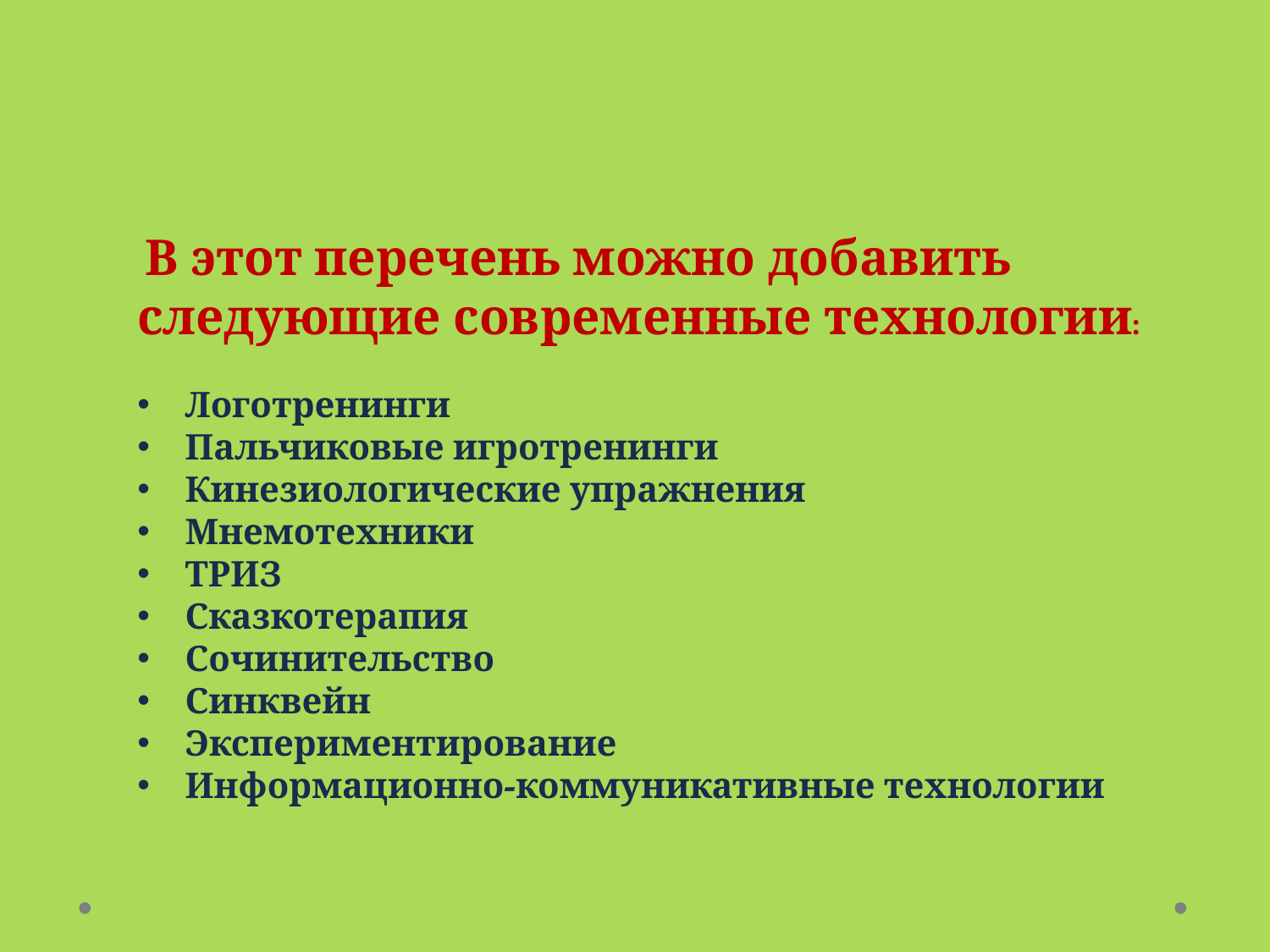

В этот перечень можно добавить следующие современные технологии:

Логотренинги
Пальчиковые игротренинги
Кинезиологические упражнения
Мнемотехники
ТРИЗ
Сказкотерапия
Сочинительство
Синквейн
Экспериментирование
Информационно-коммуникативные технологии